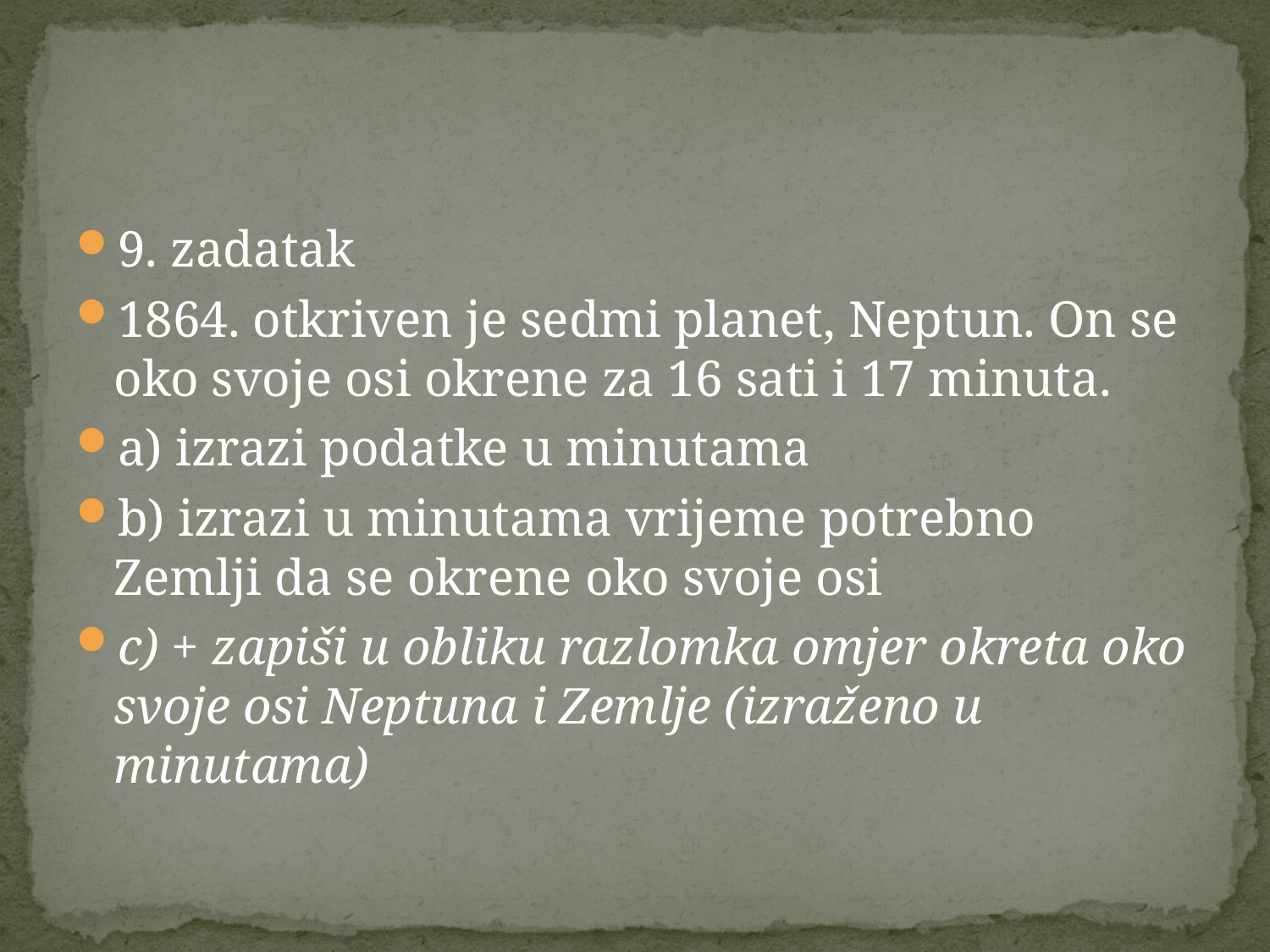

9. zadatak
1864. otkriven je sedmi planet, Neptun. On se oko svoje osi okrene za 16 sati i 17 minuta.
a) izrazi podatke u minutama
b) izrazi u minutama vrijeme potrebno Zemlji da se okrene oko svoje osi
c) + zapiši u obliku razlomka omjer okreta oko svoje osi Neptuna i Zemlje (izraženo u minutama)